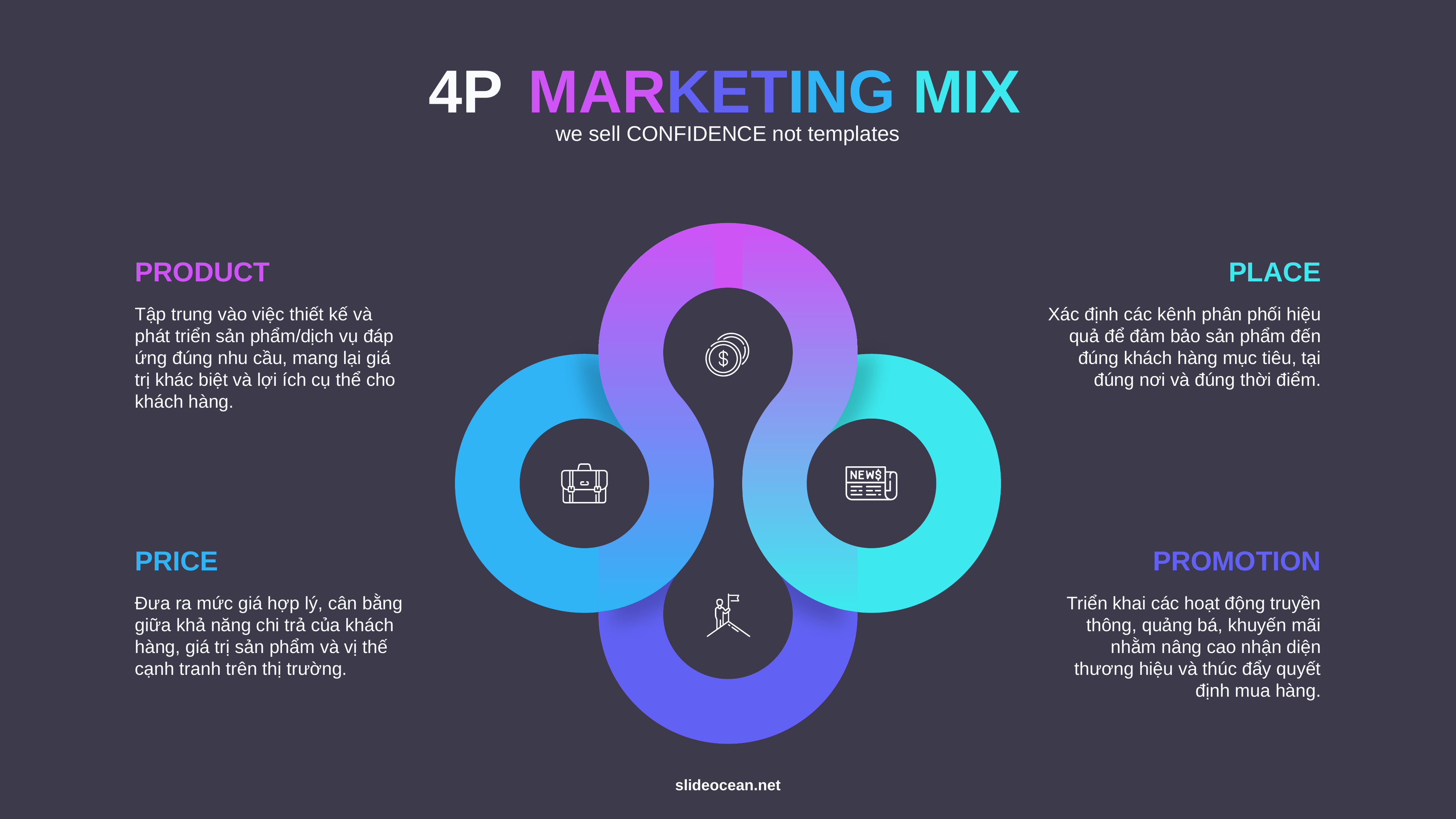

4P
MARKETING MIX
we sell CONFIDENCE not templates

PRODUCT
PLACE

Tập trung vào việc thiết kế và phát triển sản phẩm/dịch vụ đáp ứng đúng nhu cầu, mang lại giá trị khác biệt và lợi ích cụ thể cho khách hàng.
Xác định các kênh phân phối hiệu quả để đảm bảo sản phẩm đến đúng khách hàng mục tiêu, tại đúng nơi và đúng thời điểm.

PRICE
PROMOTION
Đưa ra mức giá hợp lý, cân bằng giữa khả năng chi trả của khách hàng, giá trị sản phẩm và vị thế cạnh tranh trên thị trường.
Triển khai các hoạt động truyền thông, quảng bá, khuyến mãi nhằm nâng cao nhận diện thương hiệu và thúc đẩy quyết định mua hàng.

slideocean.net